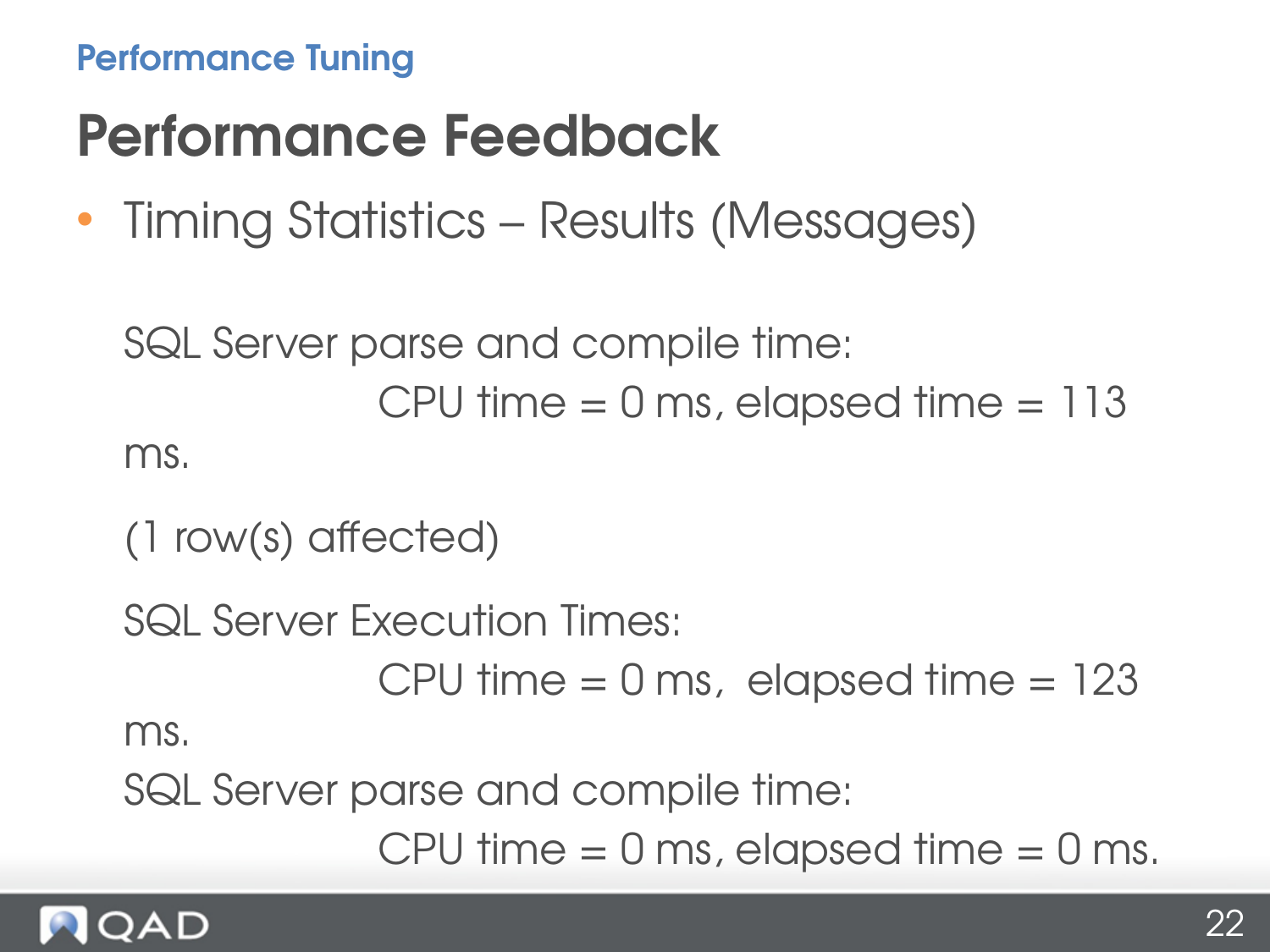

Performance Tuning
# Performance Feedback
Timing Statistics – Results (Messages)

	SQL Server parse and compile time:
			CPU time = 0 ms, elapsed time = 113 ms.

	(1 row(s) affected)

	SQL Server Execution Times:
			CPU time = 0 ms,  elapsed time = 123 ms.
	SQL Server parse and compile time:
			CPU time = 0 ms, elapsed time = 0 ms.

22